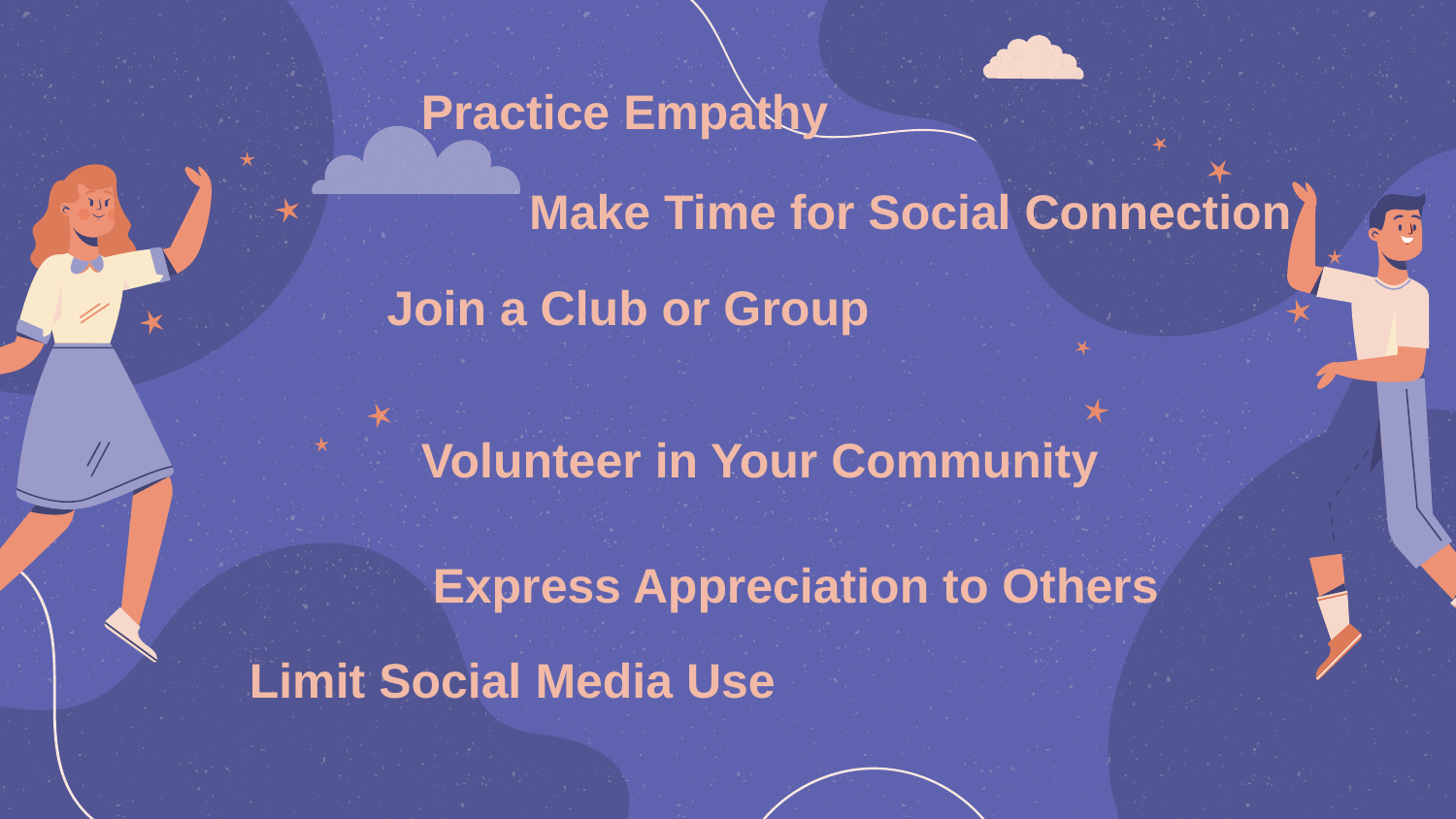

Practice Empathy

Make Time for Social Connection

Join a Club or Group
#
Volunteer in Your Community

Express Appreciation to Others

Limit Social Media Use